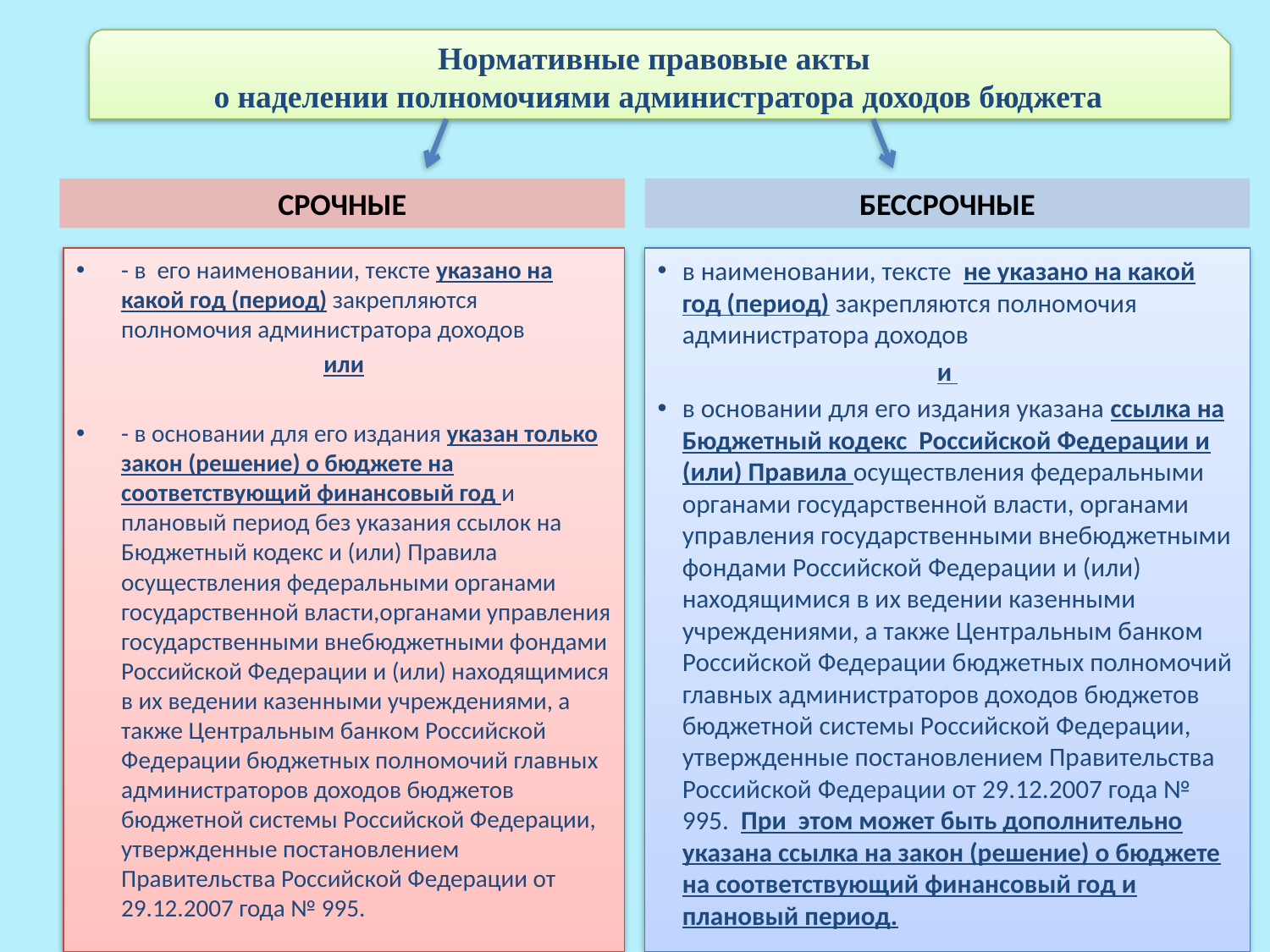

Нормативные правовые акты
о наделении полномочиями администратора доходов бюджета

СРОЧНЫЕ
БЕССРОЧНЫЕ
- в  его наименовании, тексте указано на какой год (период) закрепляются полномочия администратора доходов
или

- в основании для его издания указан только закон (решение) о бюджете на соответствующий финансовый год и плановый период без указания ссылок на Бюджетный кодекс и (или) Правила осуществления федеральными органами государственной власти,органами управления государственными внебюджетными фондами Российской Федерации и (или) находящимися в их ведении казенными учреждениями, а также Центральным банком Российской Федерации бюджетных полномочий главных администраторов доходов бюджетов бюджетной системы Российской Федерации, утвержденные постановлением Правительства Российской Федерации от 29.12.2007 года № 995.

в наименовании, тексте  не указано на какой год (период) закрепляются полномочия администратора доходов
и
в основании для его издания указана ссылка на Бюджетный кодекс  Российской Федерации и (или) Правила осуществления федеральными органами государственной власти, органами управления государственными внебюджетными фондами Российской Федерации и (или) находящимися в их ведении казенными учреждениями, а также Центральным банком Российской Федерации бюджетных полномочий главных администраторов доходов бюджетов бюджетной системы Российской Федерации, утвержденные постановлением Правительства Российской Федерации от 29.12.2007 года № 995.  При  этом может быть дополнительно указана ссылка на закон (решение) о бюджете на соответствующий финансовый год и плановый период.